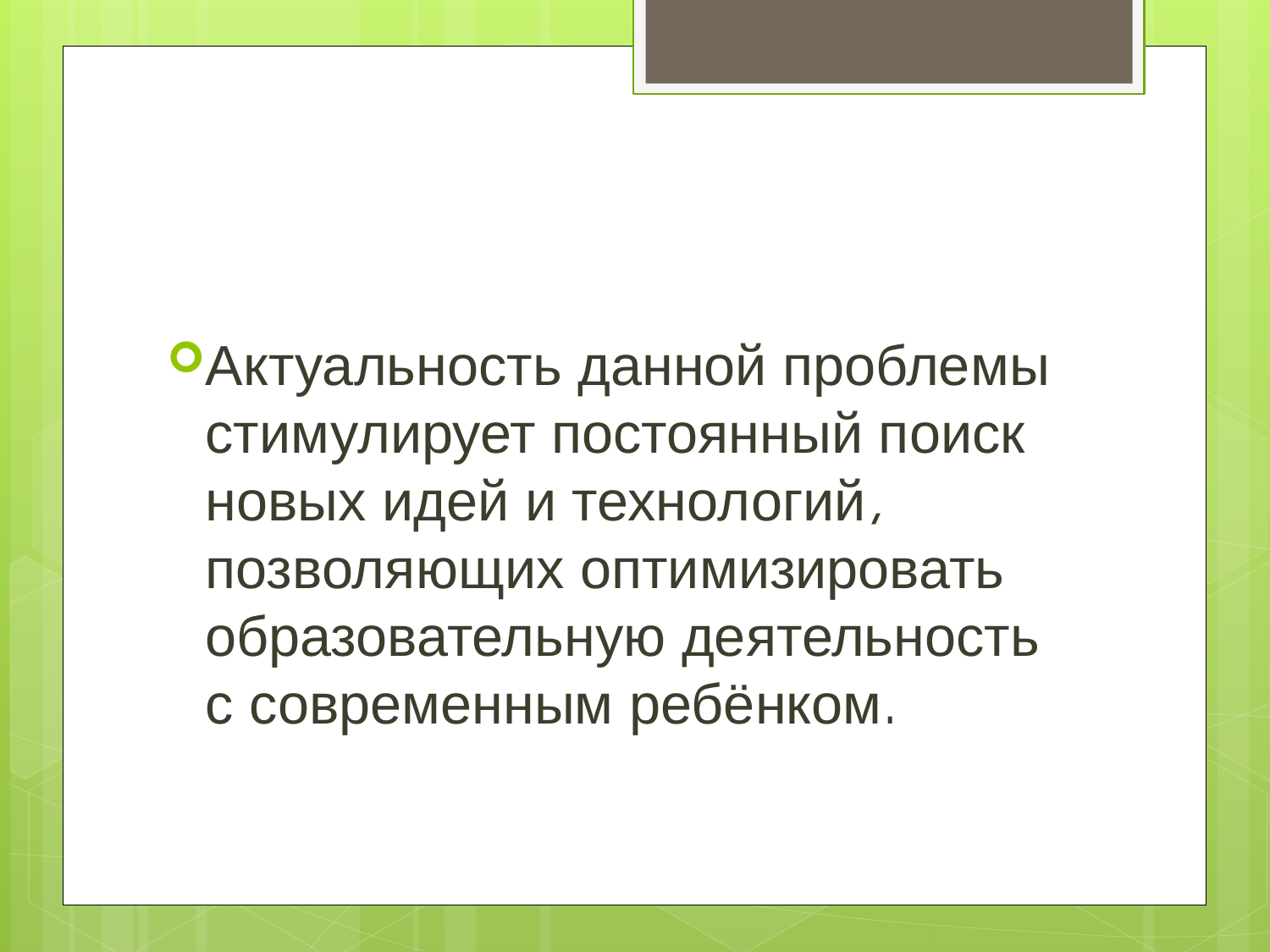

#
Актуальность данной проблемы стимулирует постоянный поиск новых идей и технологий, позволяющих оптимизировать образовательную деятельность с современным ребёнком.